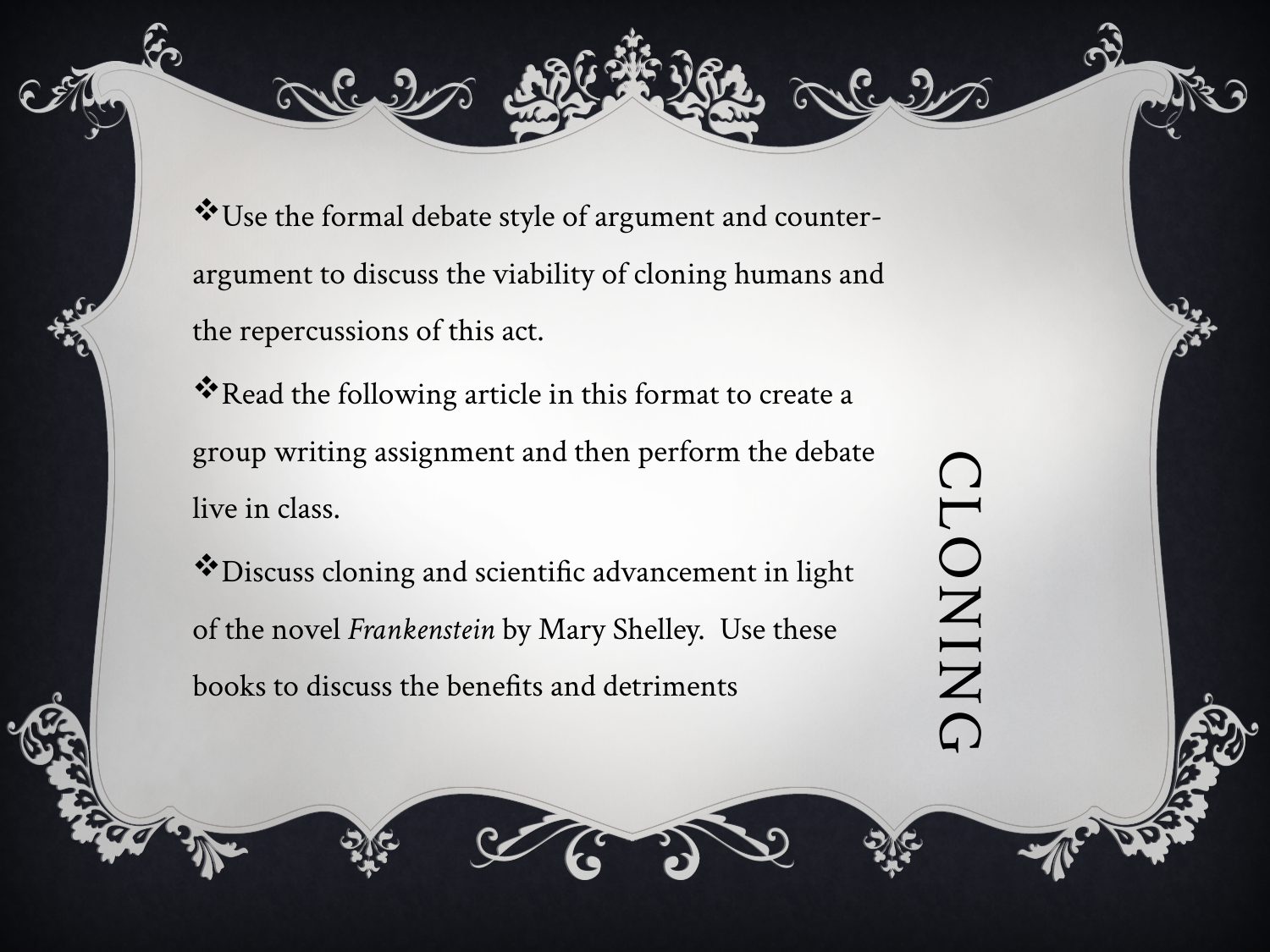

# Cloning
Use the formal debate style of argument and counter-argument to discuss the viability of cloning humans and the repercussions of this act.
Read the following article in this format to create a group writing assignment and then perform the debate live in class.
Discuss cloning and scientific advancement in light of the novel Frankenstein by Mary Shelley.  Use these books to discuss the benefits and detriments